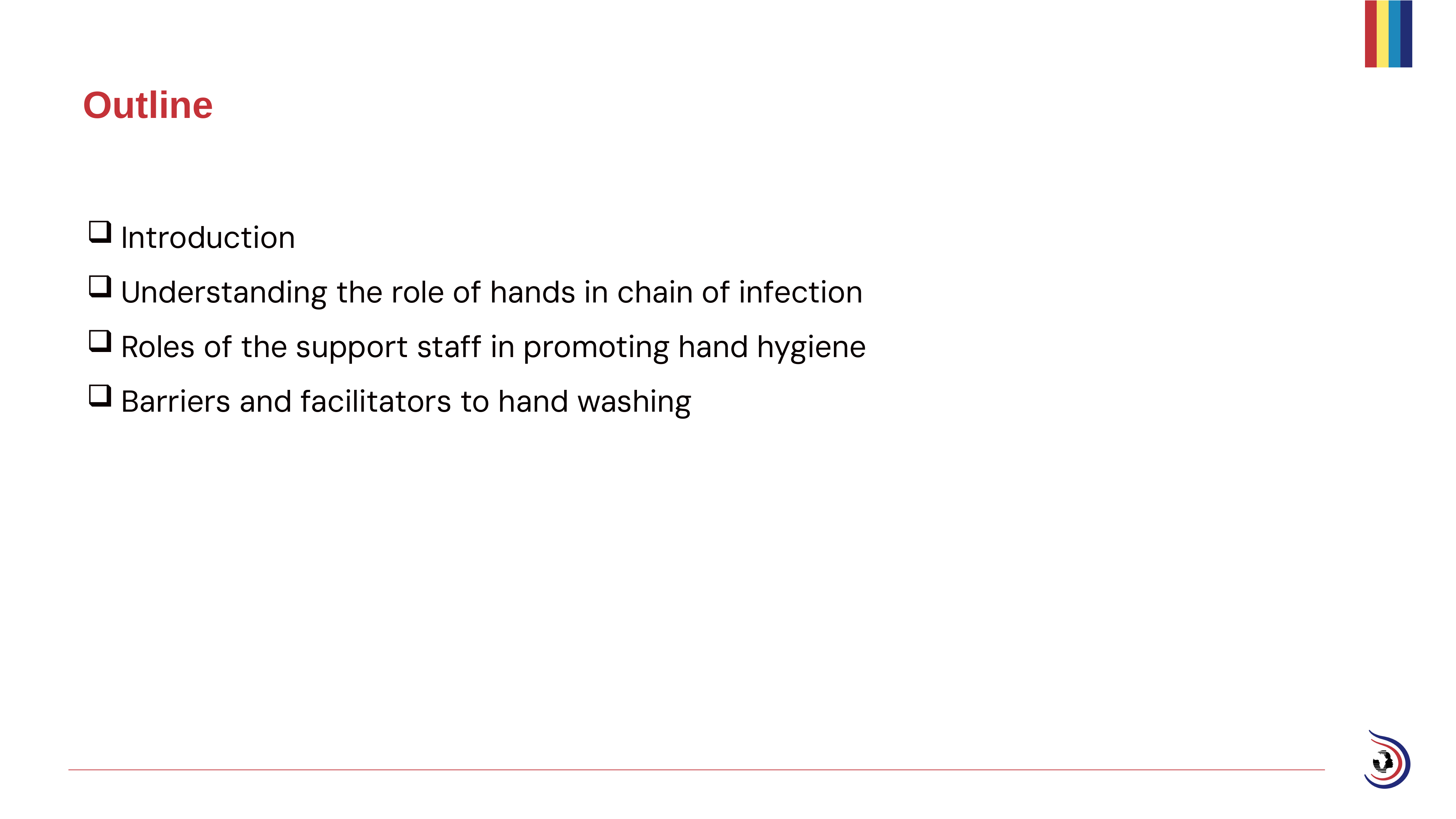

# Outline
Introduction
Understanding the role of hands in chain of infection
Roles of the support staff in promoting hand hygiene
Barriers and facilitators to hand washing